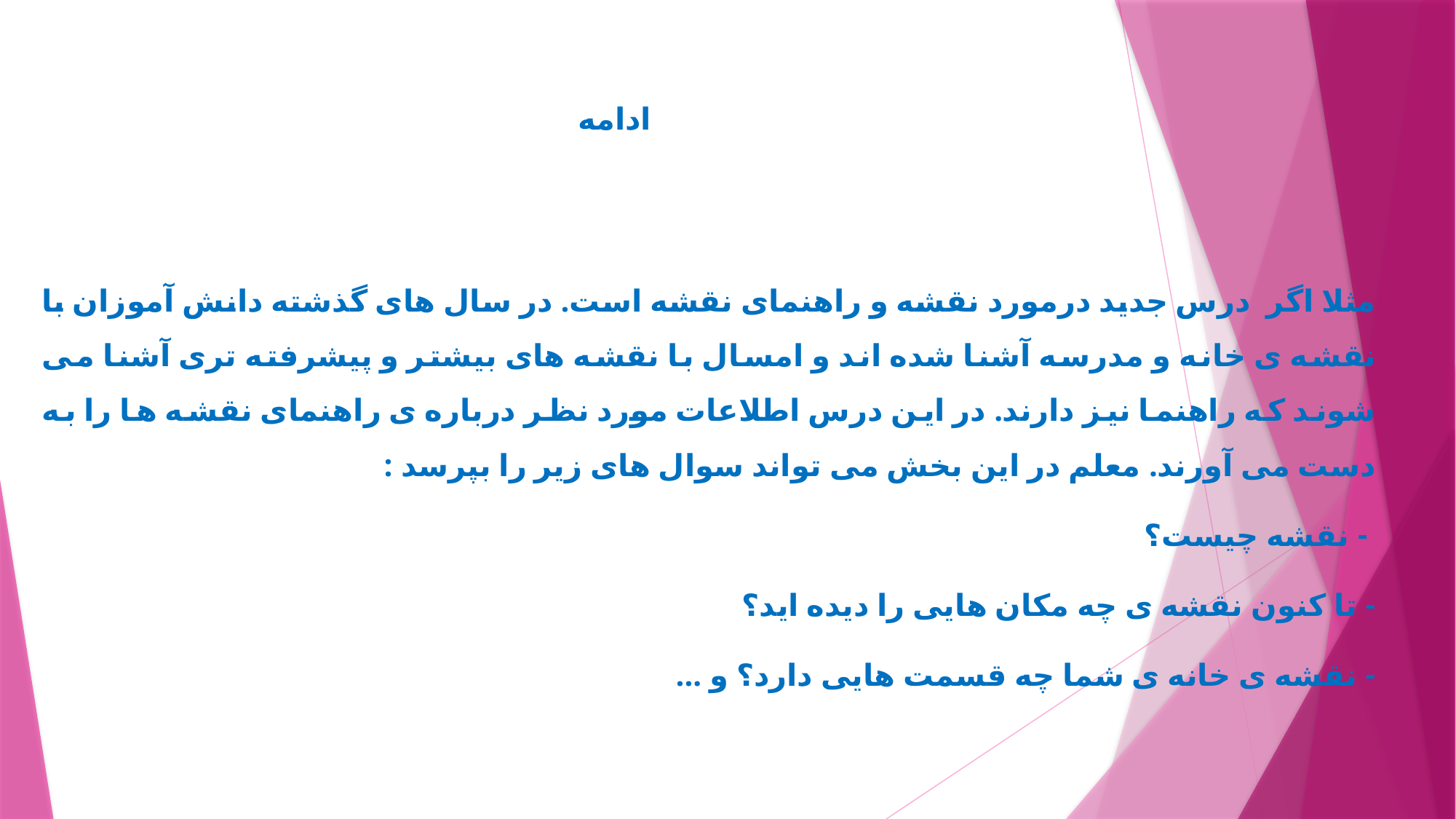

ادامه
مثلا اگر  درس جدید درمورد نقشه و راهنمای نقشه است. در سال های گذشته دانش آموزان با نقشه ی خانه و مدرسه آشنا شده اند و امسال با نقشه های بیشتر و پیشرفته تری آشنا می شوند که راهنما نیز دارند. در این درس اطلاعات مورد نظر درباره ی راهنمای نقشه ها را به دست می آورند. معلم در این بخش می تواند سوال های زیر را بپرسد :
 - نقشه چیست؟
- تا کنون نقشه ی چه مکان هایی را دیده اید؟
- نقشه ی خانه ی شما چه قسمت هایی دارد؟ و ...